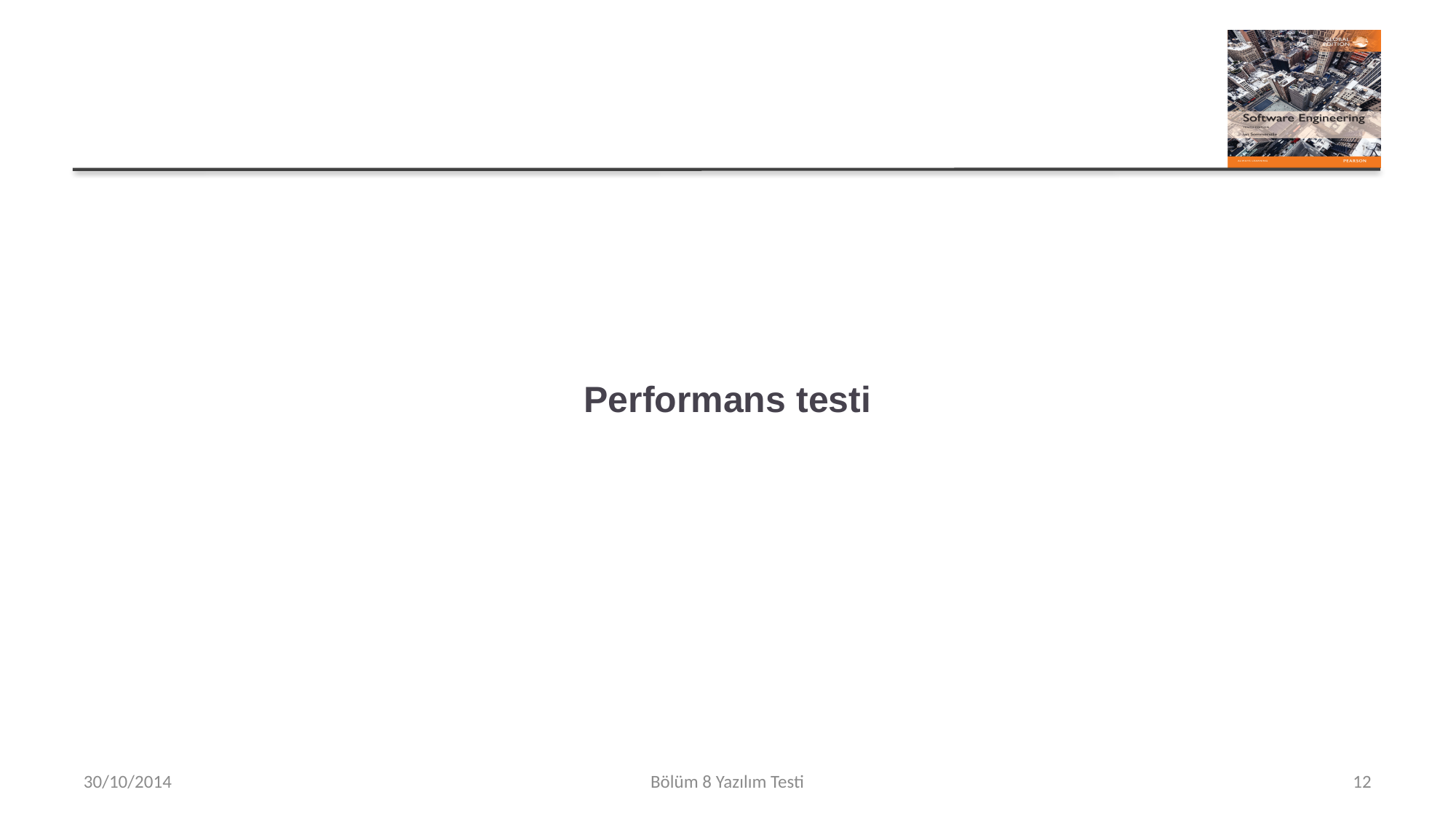

# Performans testi
30/10/2014
Bölüm 8 Yazılım Testi
12